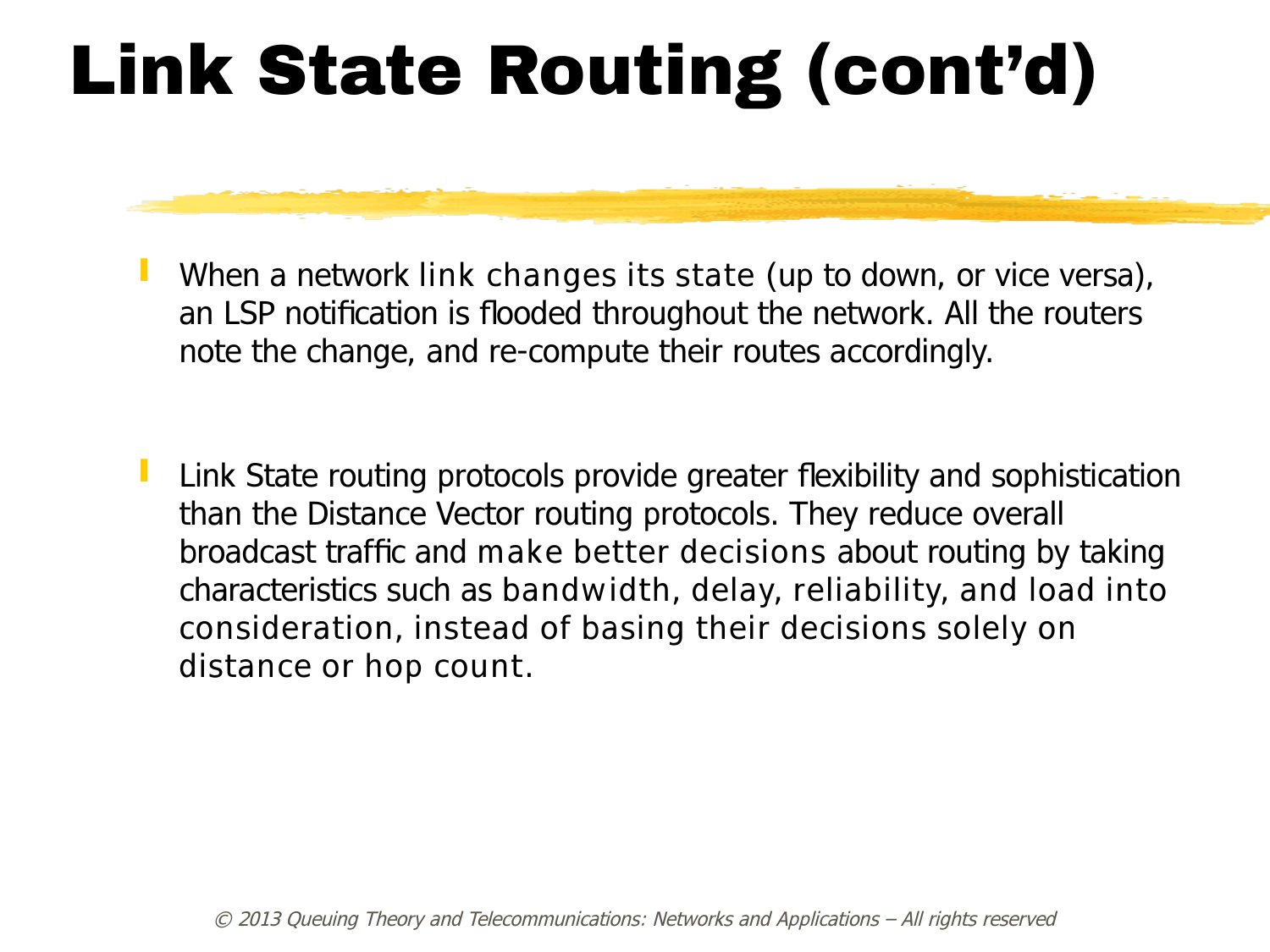

# Link State Routing (cont’d)

When a network link changes its state (up to down, or vice versa), an LSP notification is flooded throughout the network. All the routers note the change, and re-compute their routes accordingly.

Link State routing protocols provide greater flexibility and sophistication than the Distance Vector routing protocols. They reduce overall broadcast traffic and make better decisions about routing by taking characteristics such as bandwidth, delay, reliability, and load into consideration, instead of basing their decisions solely on distance or hop count.

© 2013 Queuing Theory and Telecommunications: Networks and Applications – All rights reserved